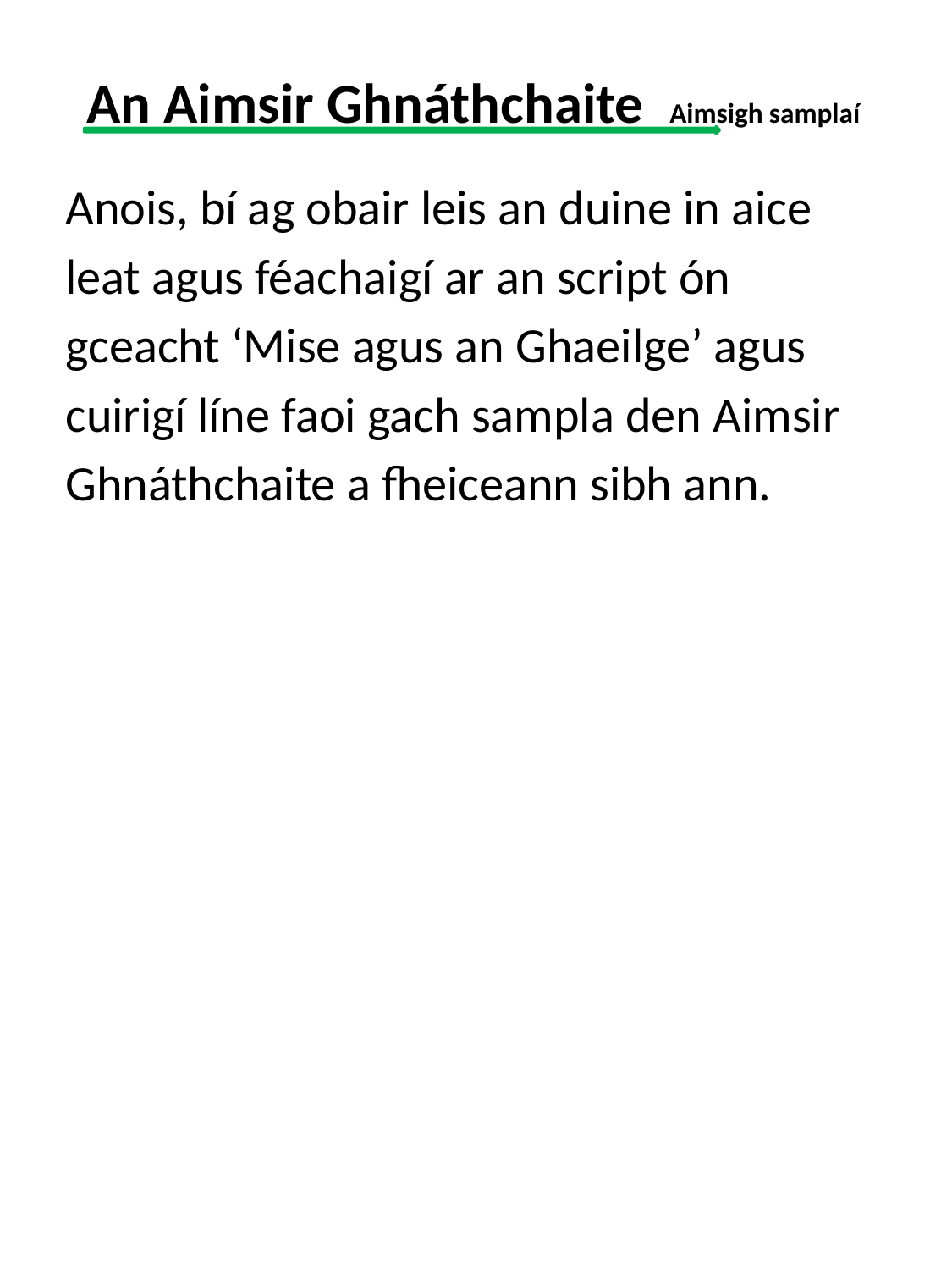

An Aimsir Ghnáthchaite  Aimsigh samplaí

Anois, bí ag obair leis an duine in aice
leat agus féachaigí ar an script ón
gceacht ‘Mise agus an Ghaeilge’ agus
cuirigí líne faoi gach sampla den Aimsir
Ghnáthchaite a fheiceann sibh ann.